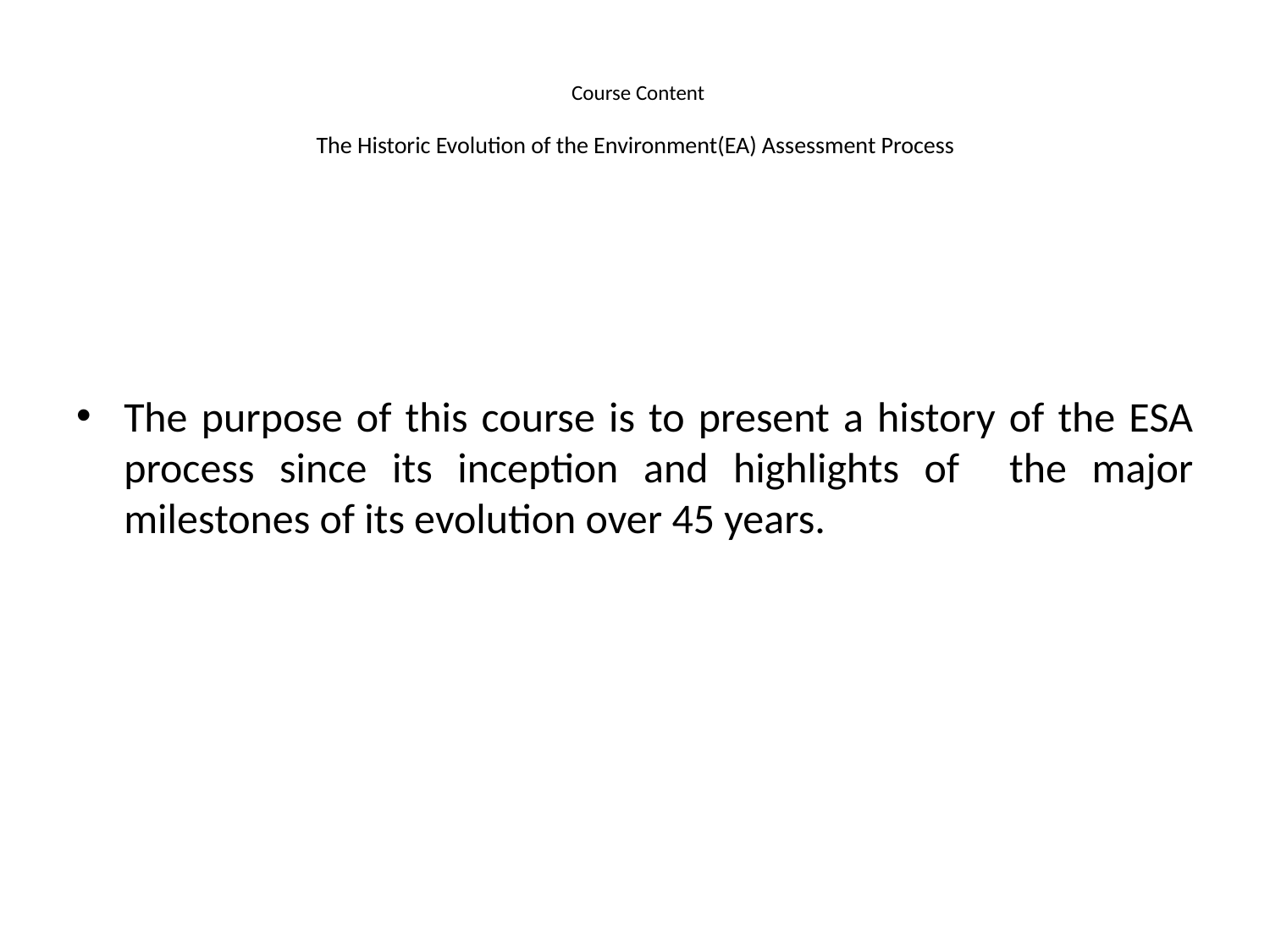

# Course Content The Historic Evolution of the Environment(EA) Assessment Process

The purpose of this course is to present a history of the ESA process since its inception and highlights of  the major milestones of its evolution over 45 years.